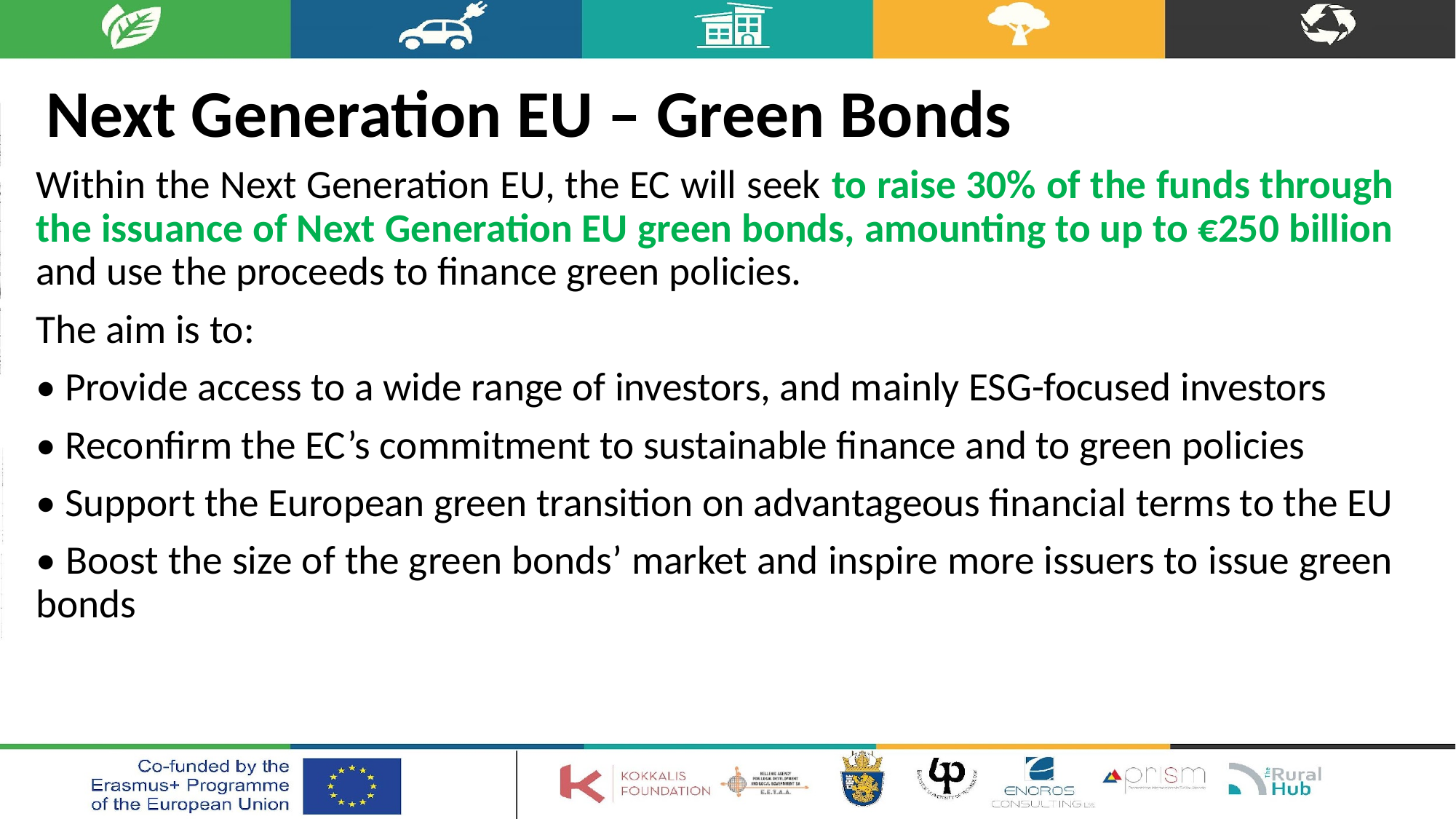

# Next Generation EU – Green Bonds
Within the Next Generation EU, the EC will seek to raise 30% of the funds through the issuance of Next Generation EU green bonds, amounting to up to €250 billion and use the proceeds to finance green policies.
The aim is to:
• Provide access to a wide range of investors, and mainly ESG-focused investors
• Reconfirm the EC’s commitment to sustainable finance and to green policies
• Support the European green transition on advantageous financial terms to the EU
• Boost the size of the green bonds’ market and inspire more issuers to issue green bonds